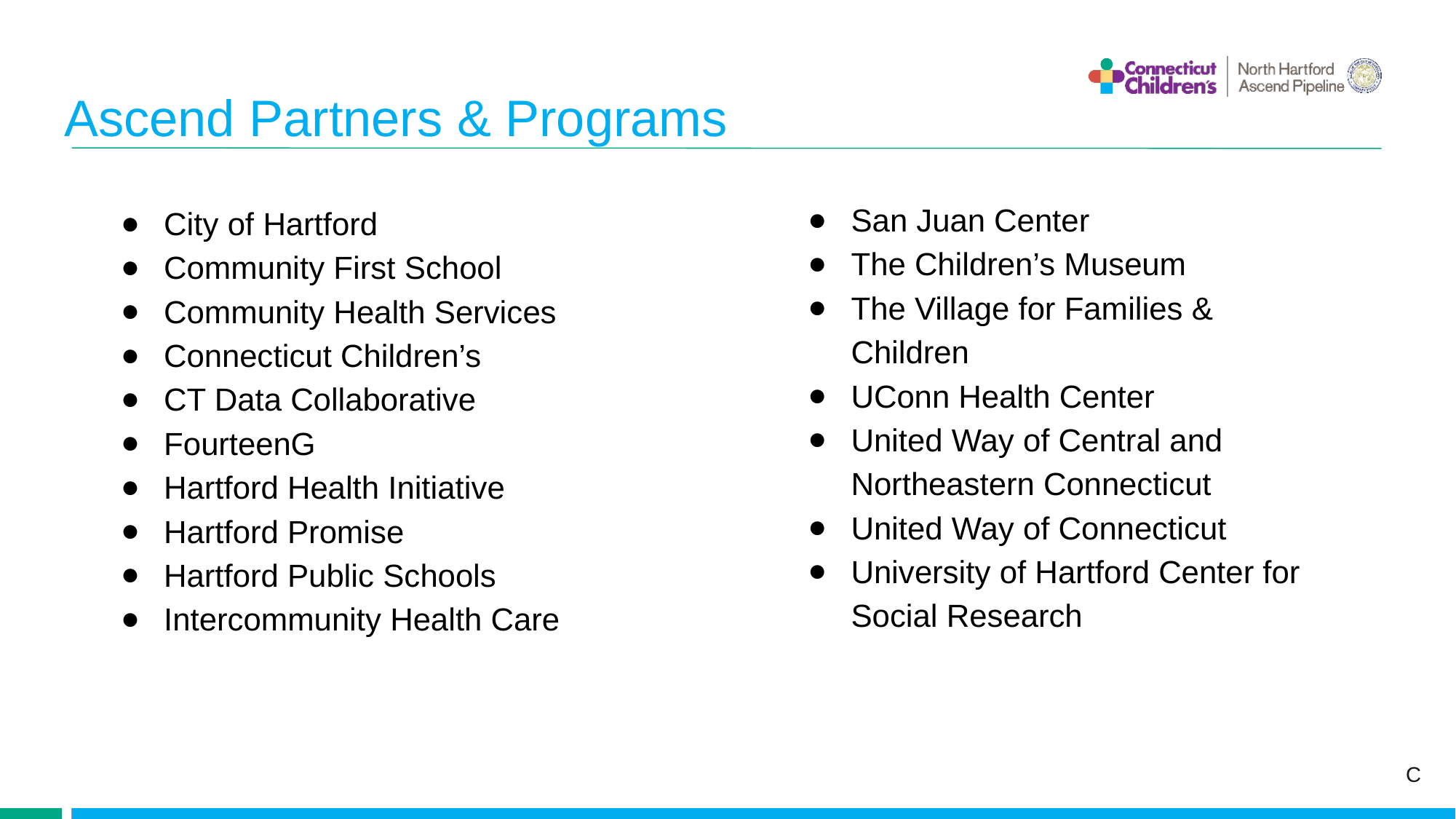

# Ascend Partners & Programs
City of Hartford
Community First School
Community Health Services
Connecticut Children’s
CT Data Collaborative
FourteenG
Hartford Health Initiative
Hartford Promise
Hartford Public Schools
Intercommunity Health Care

San Juan Center
The Children’s Museum
The Village for Families & Children
UConn Health Center
United Way of Central and Northeastern Connecticut
United Way of Connecticut
University of Hartford Center for Social Research
   C